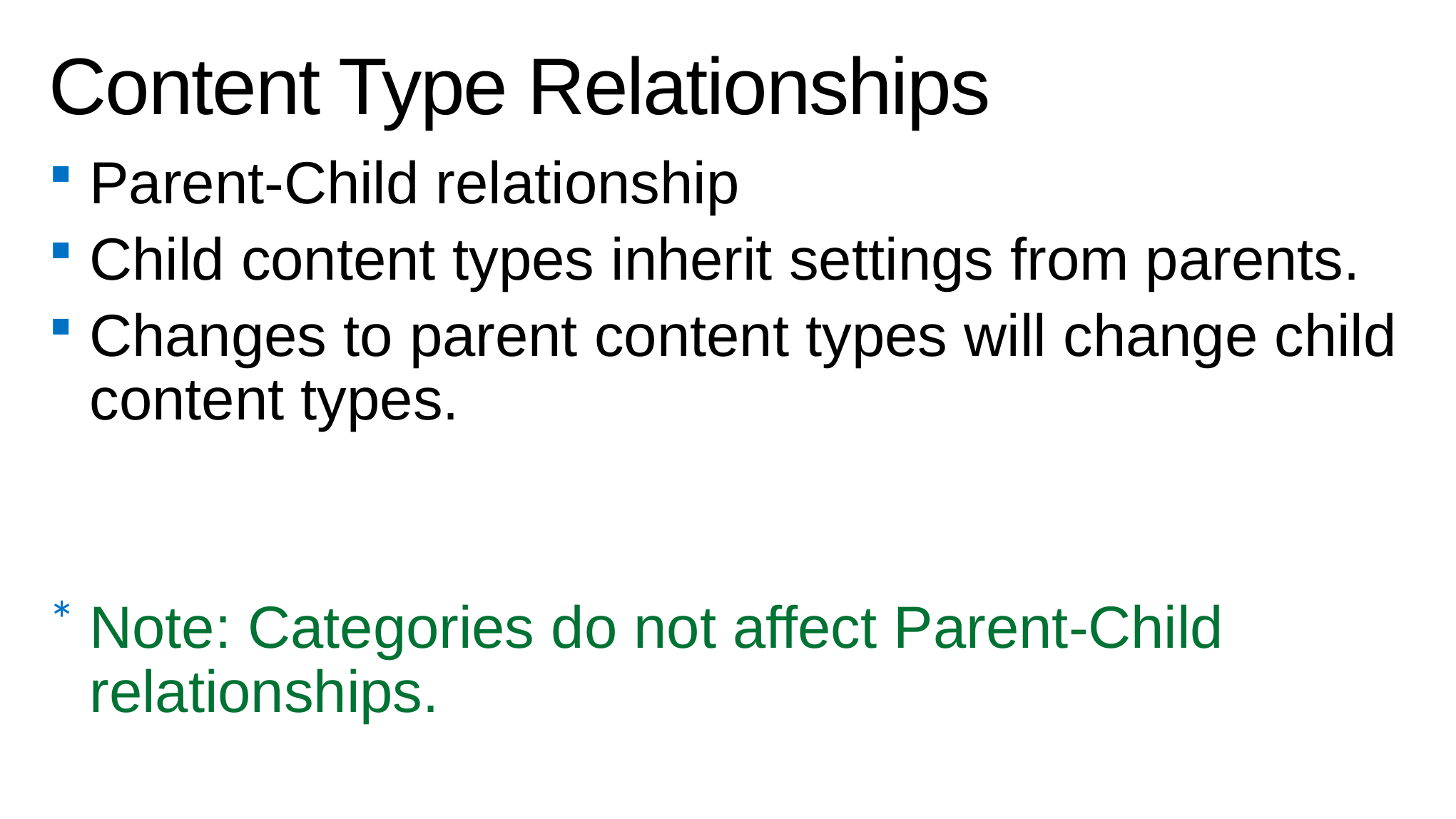

# Content Type Relationships
Parent-Child relationship
Child content types inherit settings from parents.
Changes to parent content types will change child content types.

Note: Categories do not affect Parent-Child relationships.